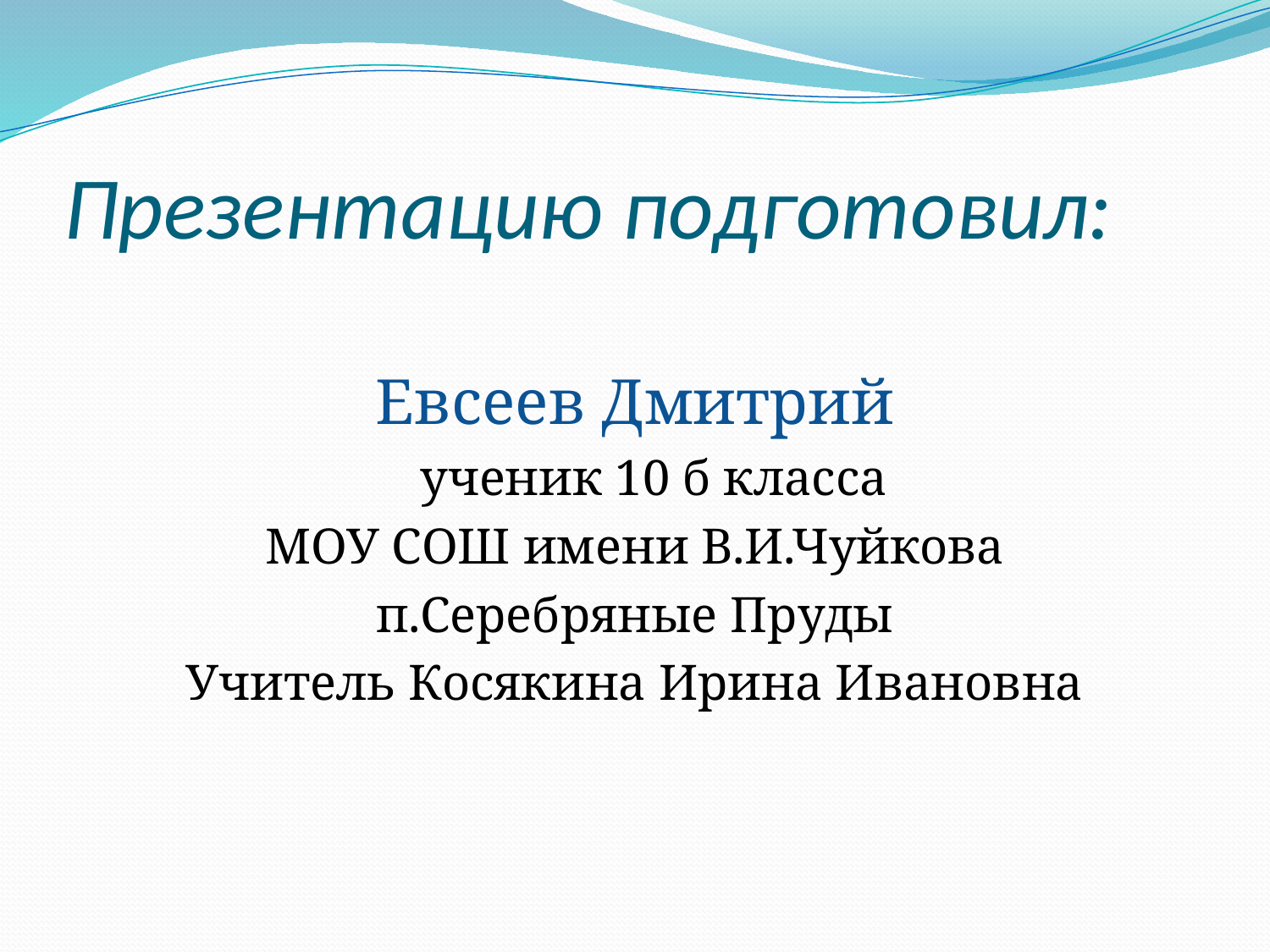

# Презентацию подготовил:

Евсеев Дмитрий
    ученик 10 б класса
МОУ СОШ имени В.И.Чуйкова
п.Серебряные Пруды
Учитель Косякина Ирина Ивановна